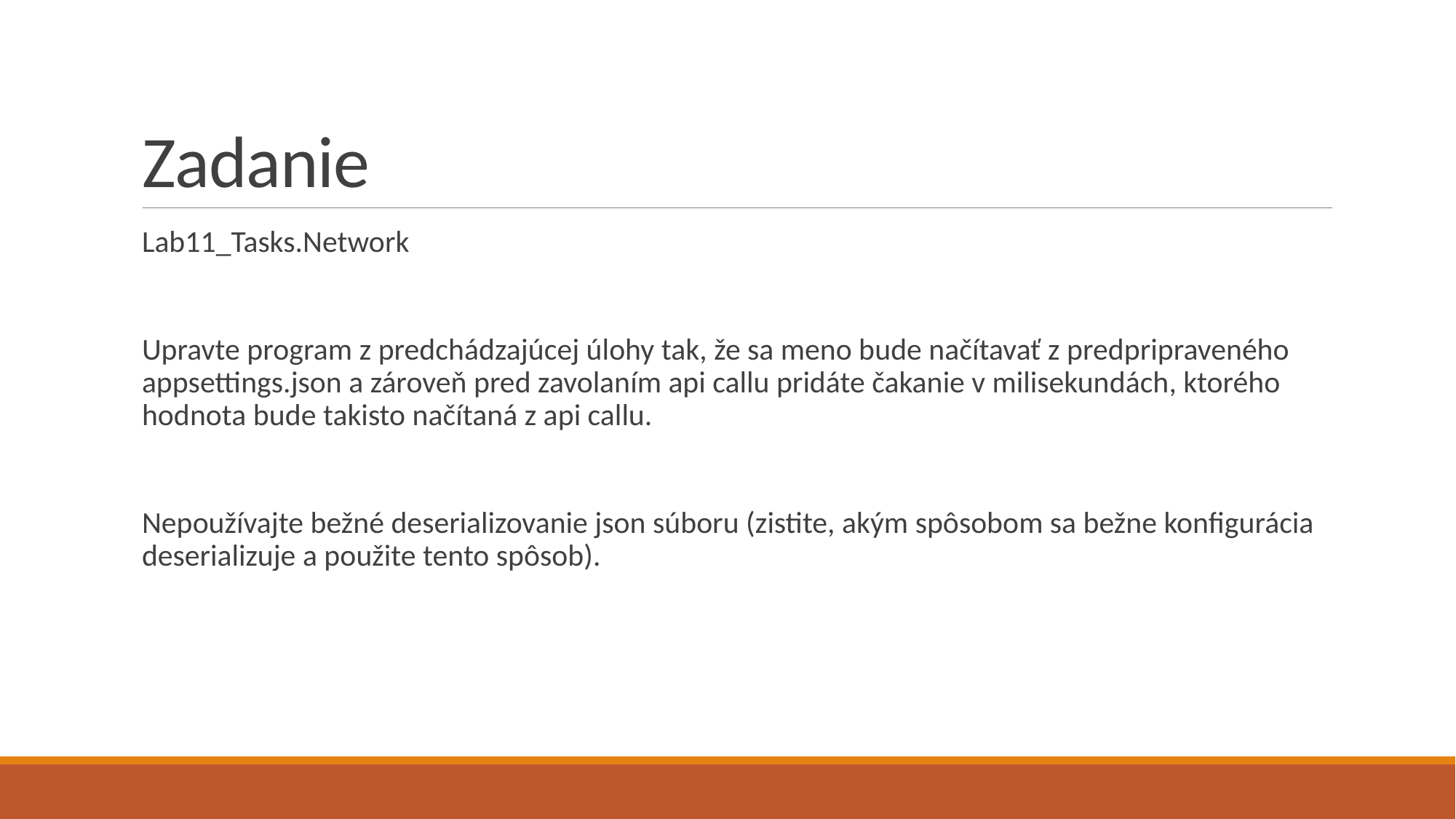

# Zadanie
Lab11_Tasks.Network

Upravte program z predchádzajúcej úlohy tak, že sa meno bude načítavať z predpripraveného appsettings.json a zároveň pred zavolaním api callu pridáte čakanie v milisekundách, ktorého hodnota bude takisto načítaná z api callu.

Nepoužívajte bežné deserializovanie json súboru (zistite, akým spôsobom sa bežne konfigurácia deserializuje a použite tento spôsob).